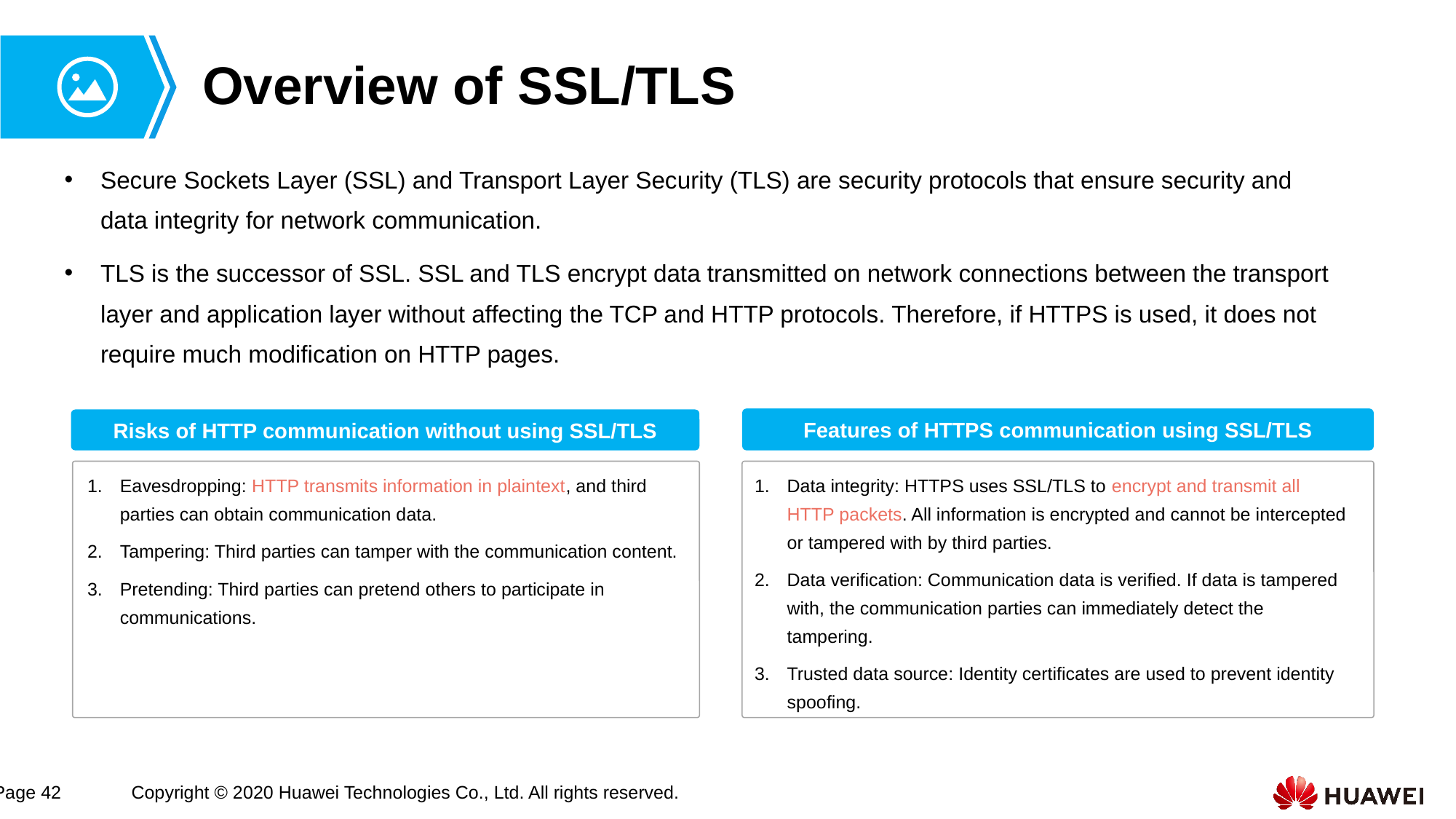

# Overview of SSL/TLS

Secure Sockets Layer (SSL) and Transport Layer Security (TLS) are security protocols that ensure security and data integrity for network communication.
TLS is the successor of SSL. SSL and TLS encrypt data transmitted on network connections between the transport layer and application layer without affecting the TCP and HTTP protocols. Therefore, if HTTPS is used, it does not require much modification on HTTP pages.

Features of HTTPS communication using SSL/TLS
Risks of HTTP communication without using SSL/TLS

Eavesdropping: HTTP transmits information in plaintext, and third parties can obtain communication data.
Tampering: Third parties can tamper with the communication content.
Pretending: Third parties can pretend others to participate in communications.
Data integrity: HTTPS uses SSL/TLS to encrypt and transmit all HTTP packets. All information is encrypted and cannot be intercepted or tampered with by third parties.
Data verification: Communication data is verified. If data is tampered with, the communication parties can immediately detect the tampering.
Trusted data source: Identity certificates are used to prevent identity spoofing.